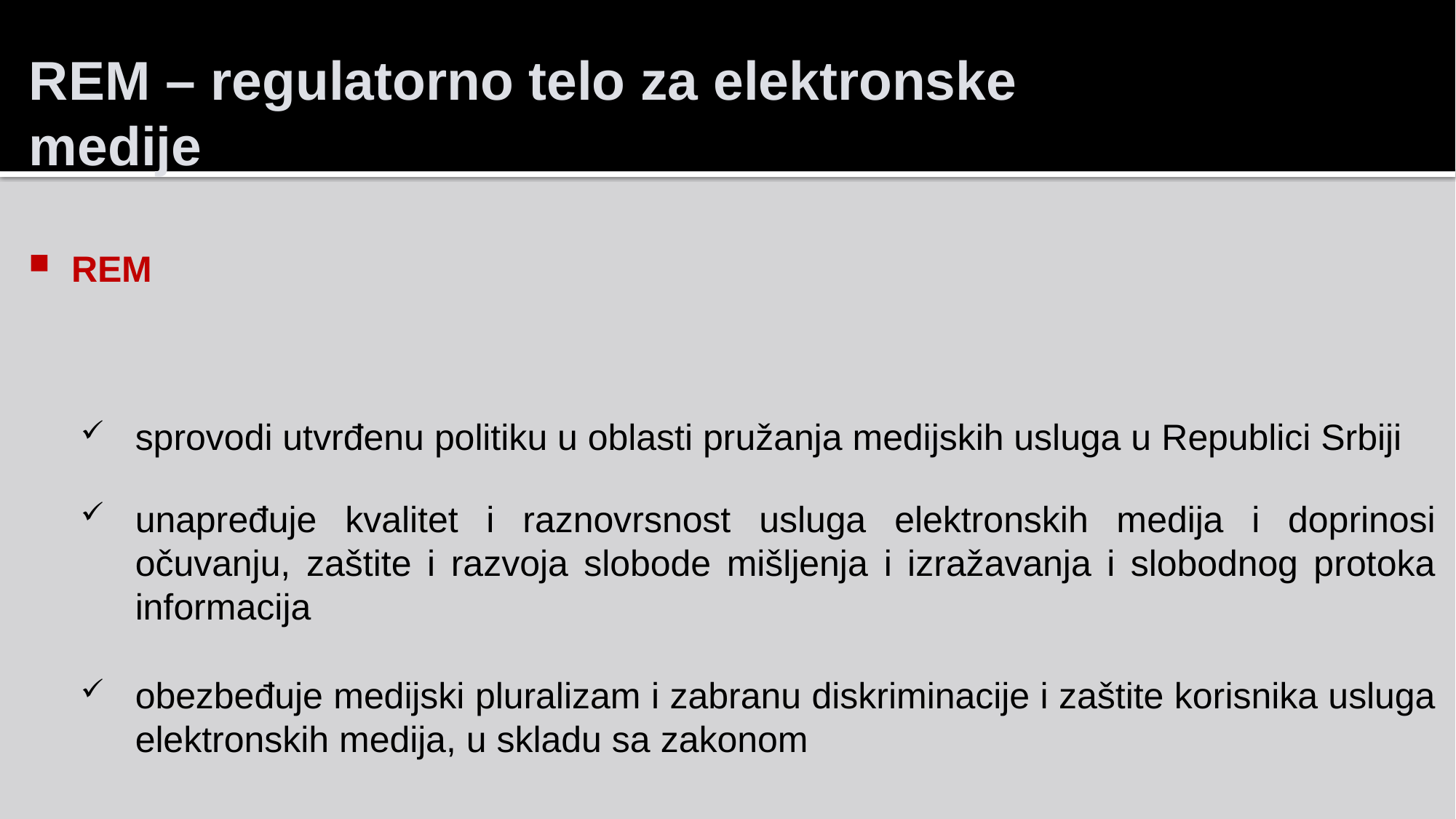

REM – regulatorno telo za elektronske medije

REM

sprovodi utvrđenu politiku u oblasti pružanja medijskih usluga u Republici Srbiji

unapređuje kvalitet i raznovrsnost usluga elektronskih medija i doprinosi očuvanju, zaštite i razvoja slobode mišljenja i izražavanja i slobodnog protoka informacija

obezbeđuje medijski pluralizam i zabranu diskriminacije i zaštite korisnika usluga elektronskih medija, u skladu sa zakonom